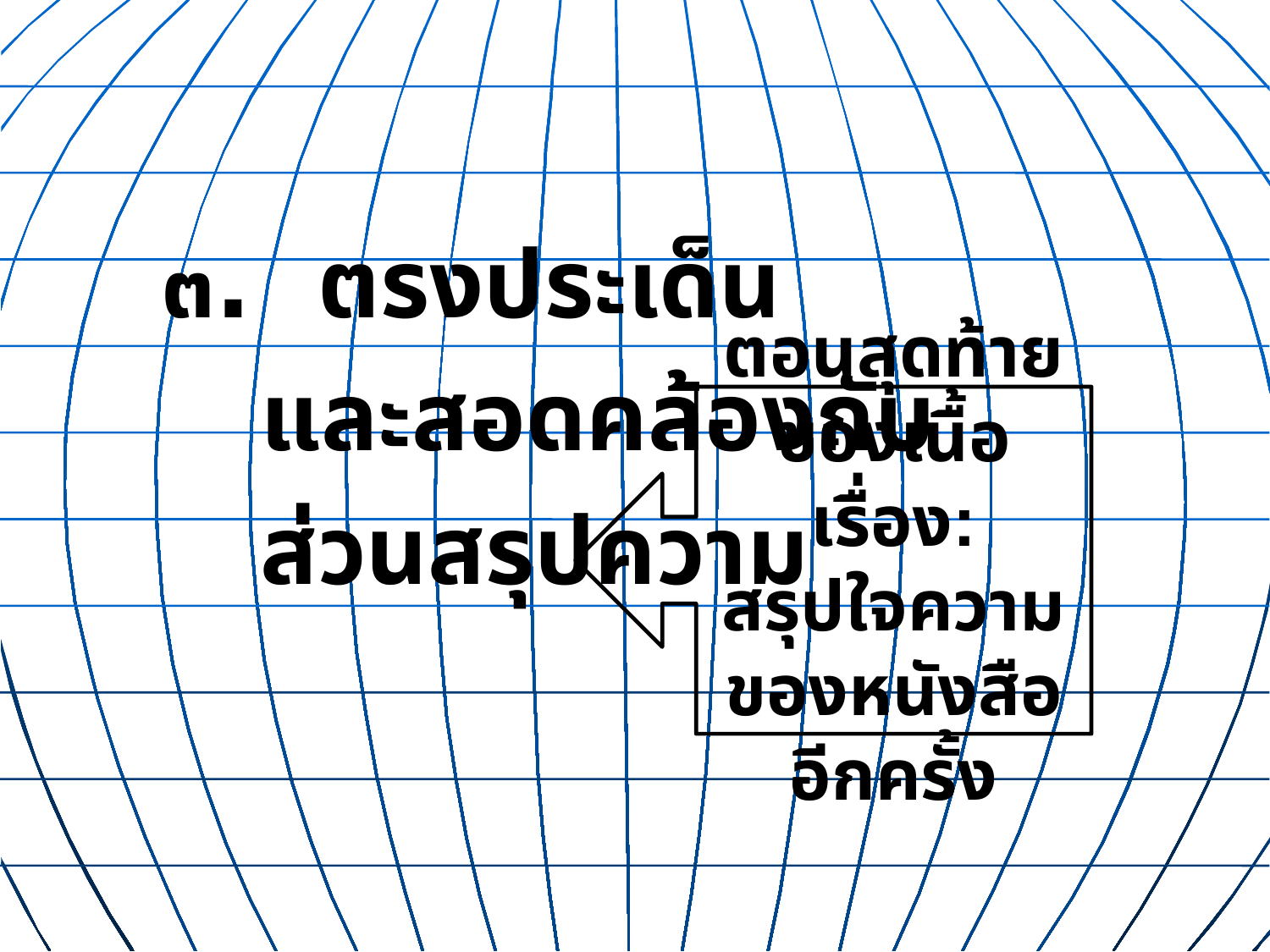

๓.  ตรงประเด็น
          และสอดคล้องกับ
          ส่วนสรุปความ
ตอนสุดท้ายของเนื้อเรื่อง:
สรุปใจความ
ของหนังสืออีกครั้ง